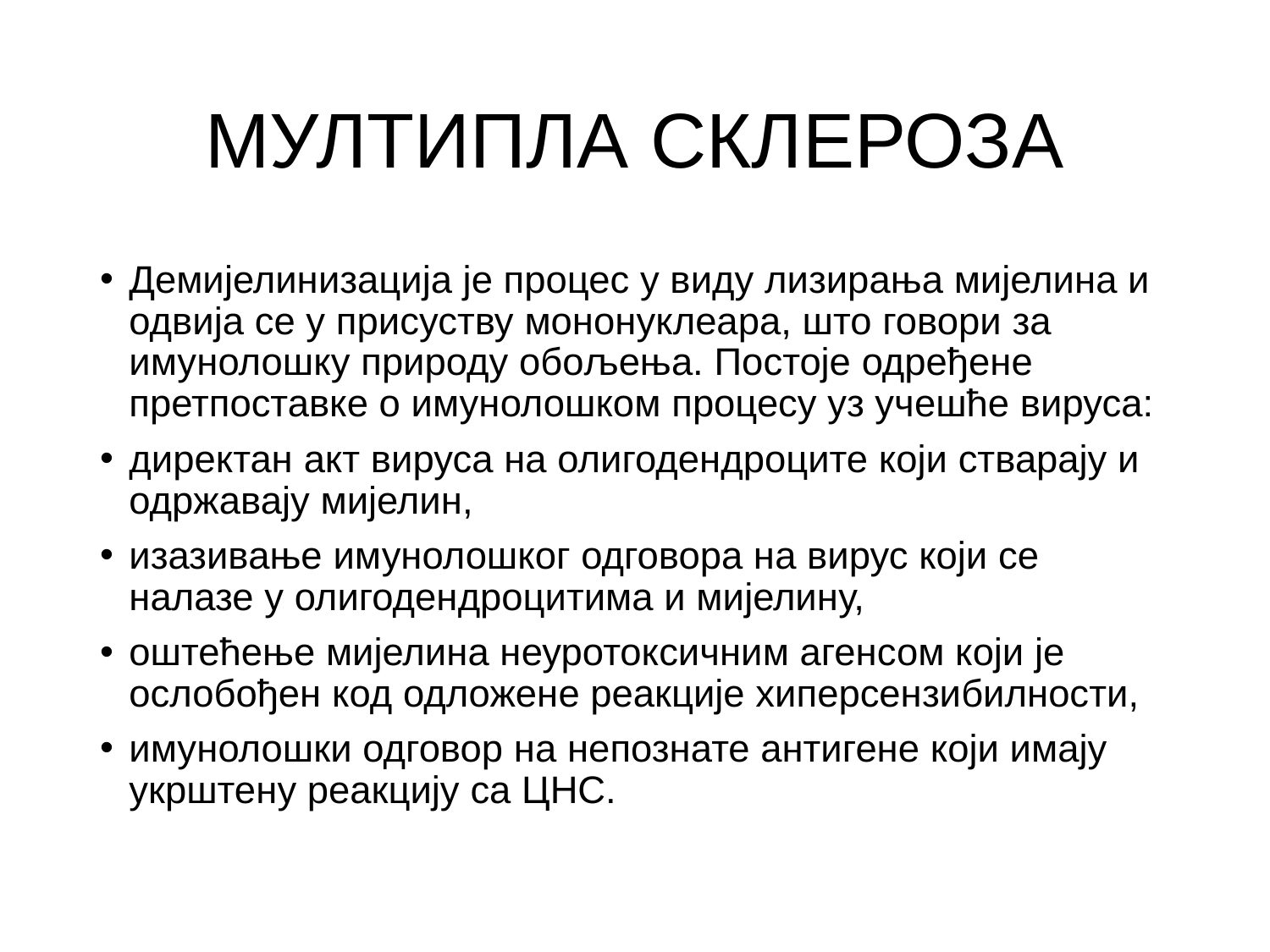

# МУЛТИПЛА СКЛЕРОЗА
Демијелинизација је процес у виду лизирања мијелина и одвија се у присуству мононуклеара, што говори за имунолошку природу обољења. Постоје одређене претпоставке о имунолошком процесу уз учешће вируса:
директан акт вируса на олигодендроците који стварају и одржавају мијелин,
изазивање имунолошког одговора на вирус који се налазе у олигодендроцитима и мијелину,
оштећење мијелина неуротоксичним агенсом који је ослобођен код одложене реакције хиперсензибилности,
имунолошки одговор на непознате антигене који имају укрштену реакцију са ЦНС.